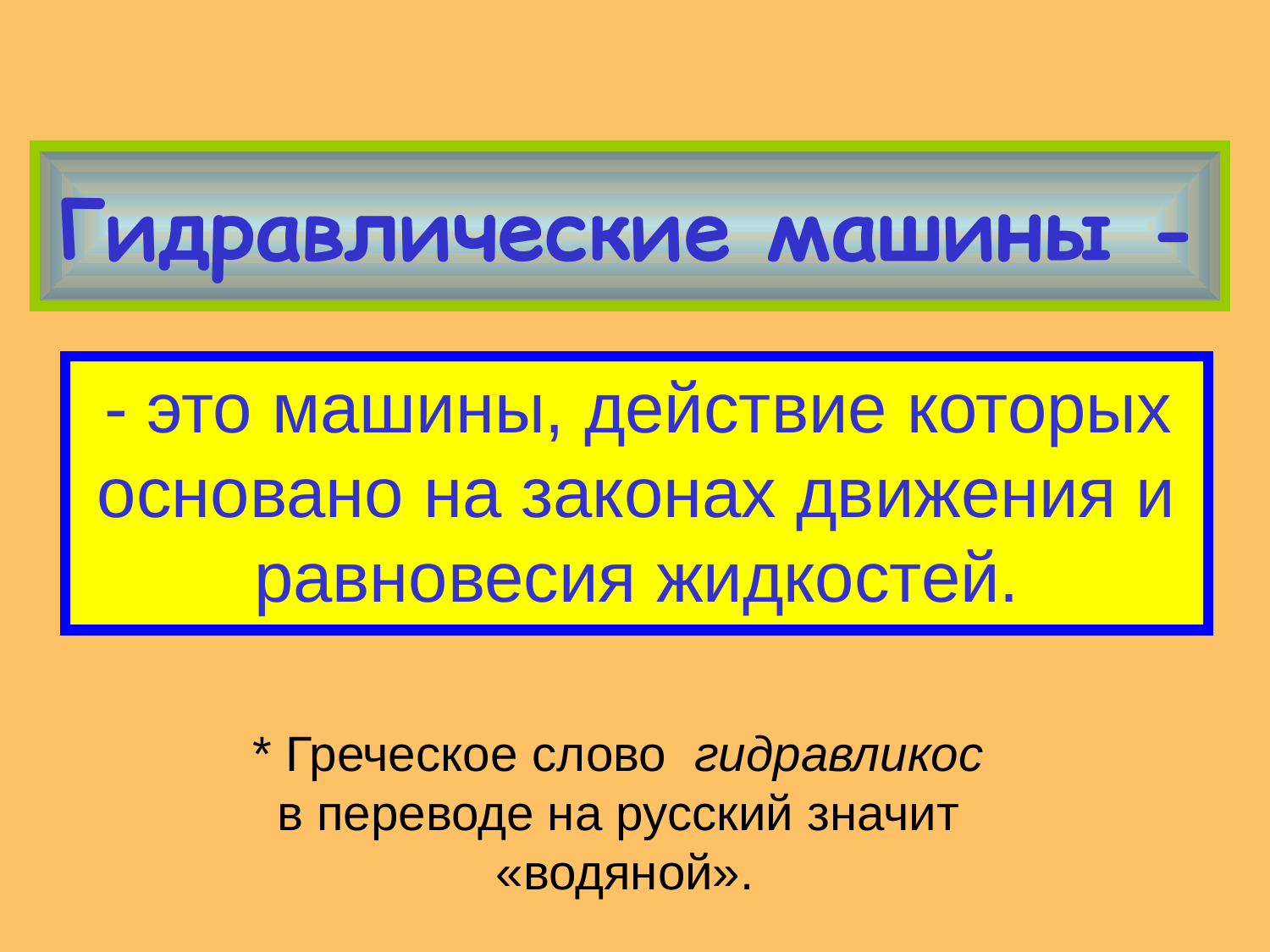

Гидравлические машины -
- это машины, действие которых основано на законах движения и равновесия жидкостей.
* Греческое слово  гидравликос  в переводе на русский значит  «водяной».